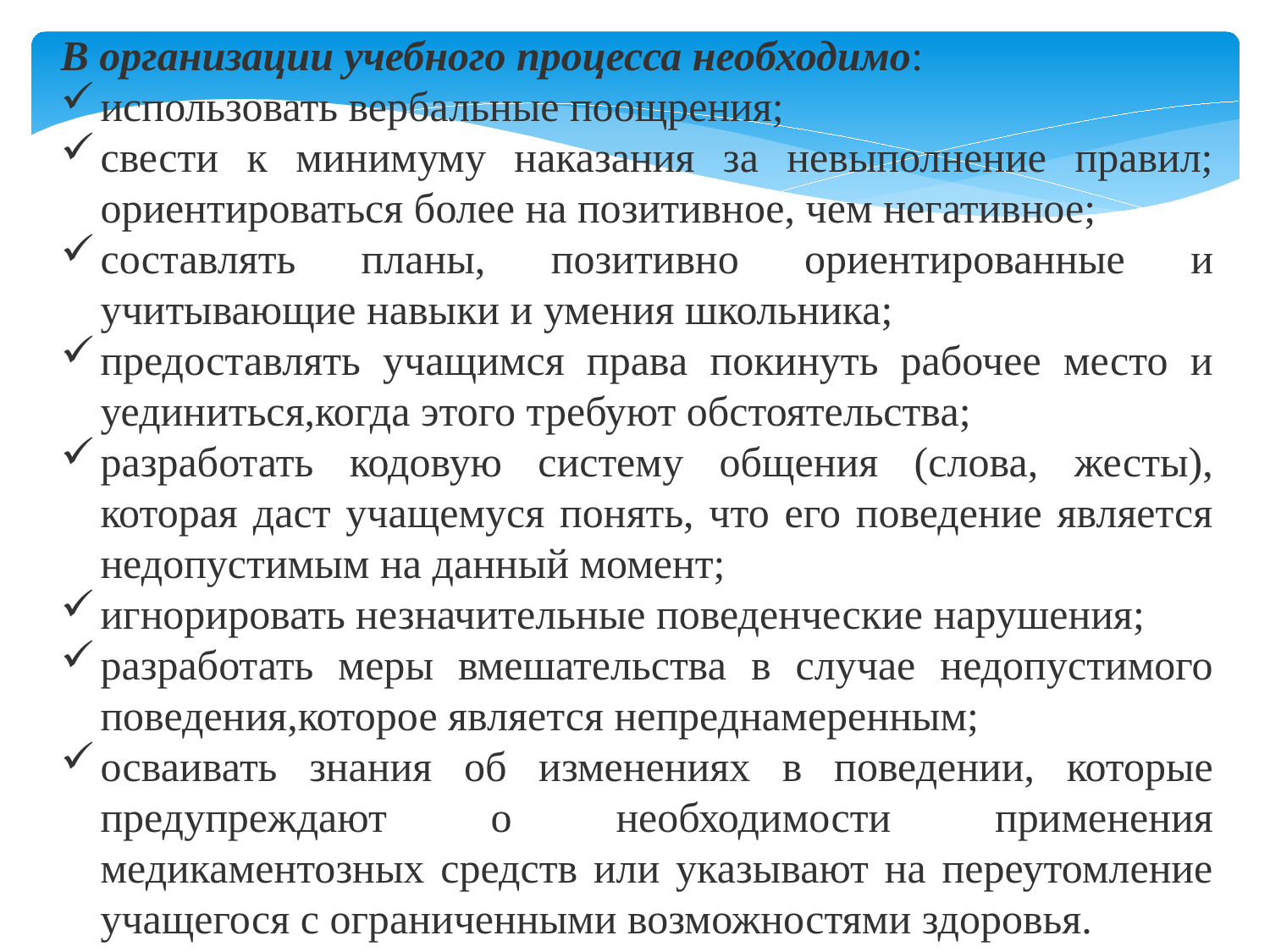

В организации учебного процесса необходимо:
использовать вербальные поощрения;
свести к минимуму наказания за невыполнение правил; ориентироваться более на позитивное, чем негативное;
составлять планы, позитивно ориентированные и учитывающие навыки и умения школьника;
предоставлять учащимся права покинуть рабочее место и уединиться,когда этого требуют обстоятельства;
разработать кодовую систему общения (слова, жесты), которая даст учащемуся понять, что его поведение является недопустимым на данный момент;
игнорировать незначительные поведенческие нарушения;
разработать меры вмешательства в случае недопустимого поведения,которое является непреднамеренным;
осваивать знания об изменениях в поведении, которые предупреждают о необходимости применения медикаментозных средств или указывают на переутомление учащегося с ограниченными возможностями здоровья.